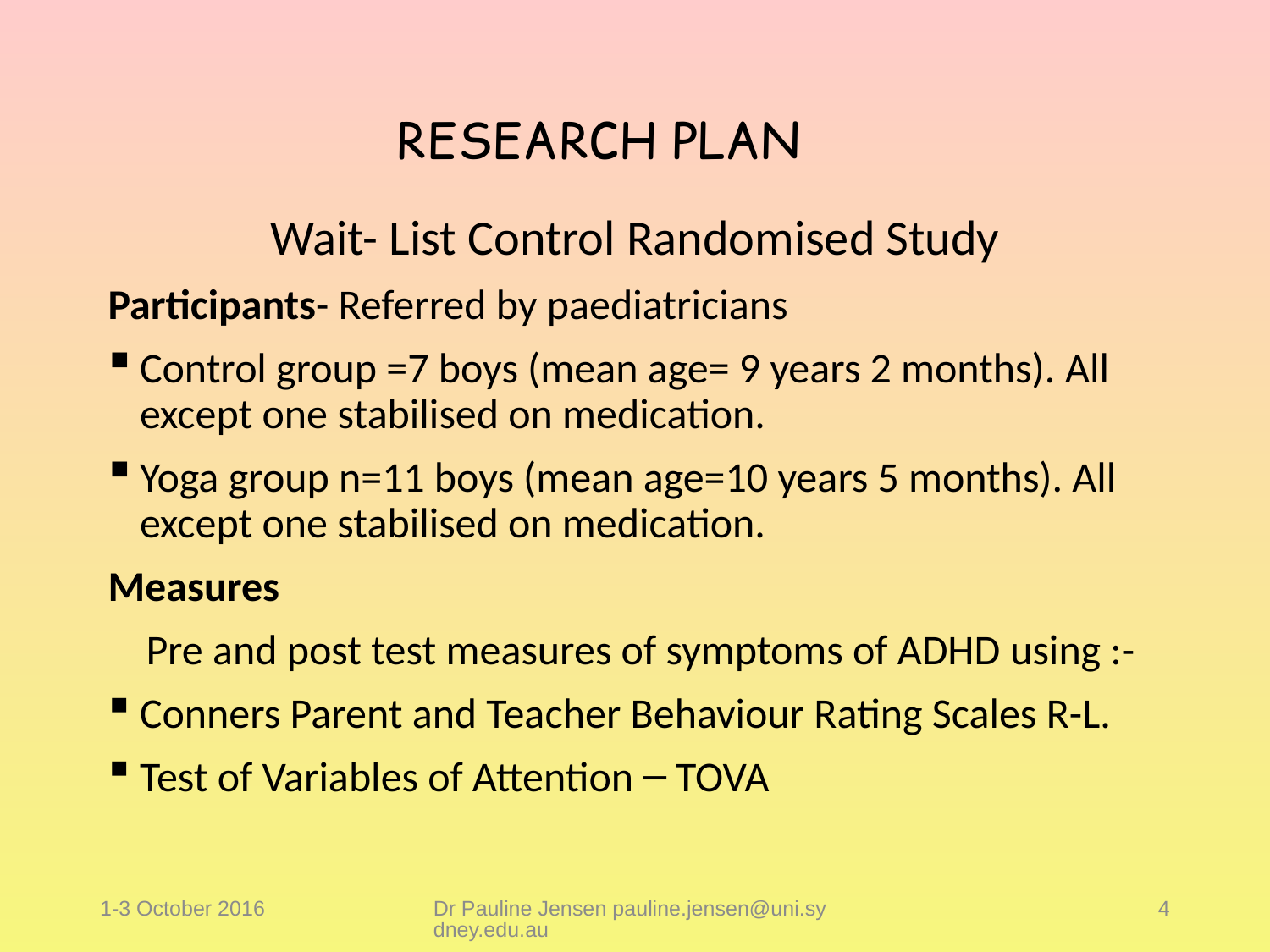

# RESEARCH PLAN
Wait- List Control Randomised Study
Participants- Referred by paediatricians
Control group =7 boys (mean age= 9 years 2 months). All except one stabilised on medication.
Yoga group n=11 boys (mean age=10 years 5 months). All except one stabilised on medication.
Measures
    Pre and post test measures of symptoms of ADHD using :-
Conners Parent and Teacher Behaviour Rating Scales R-L.
Test of Variables of Attention – TOVA

1-3 October 2016
Dr Pauline Jensen pauline.jensen@uni.sydney.edu.au
4